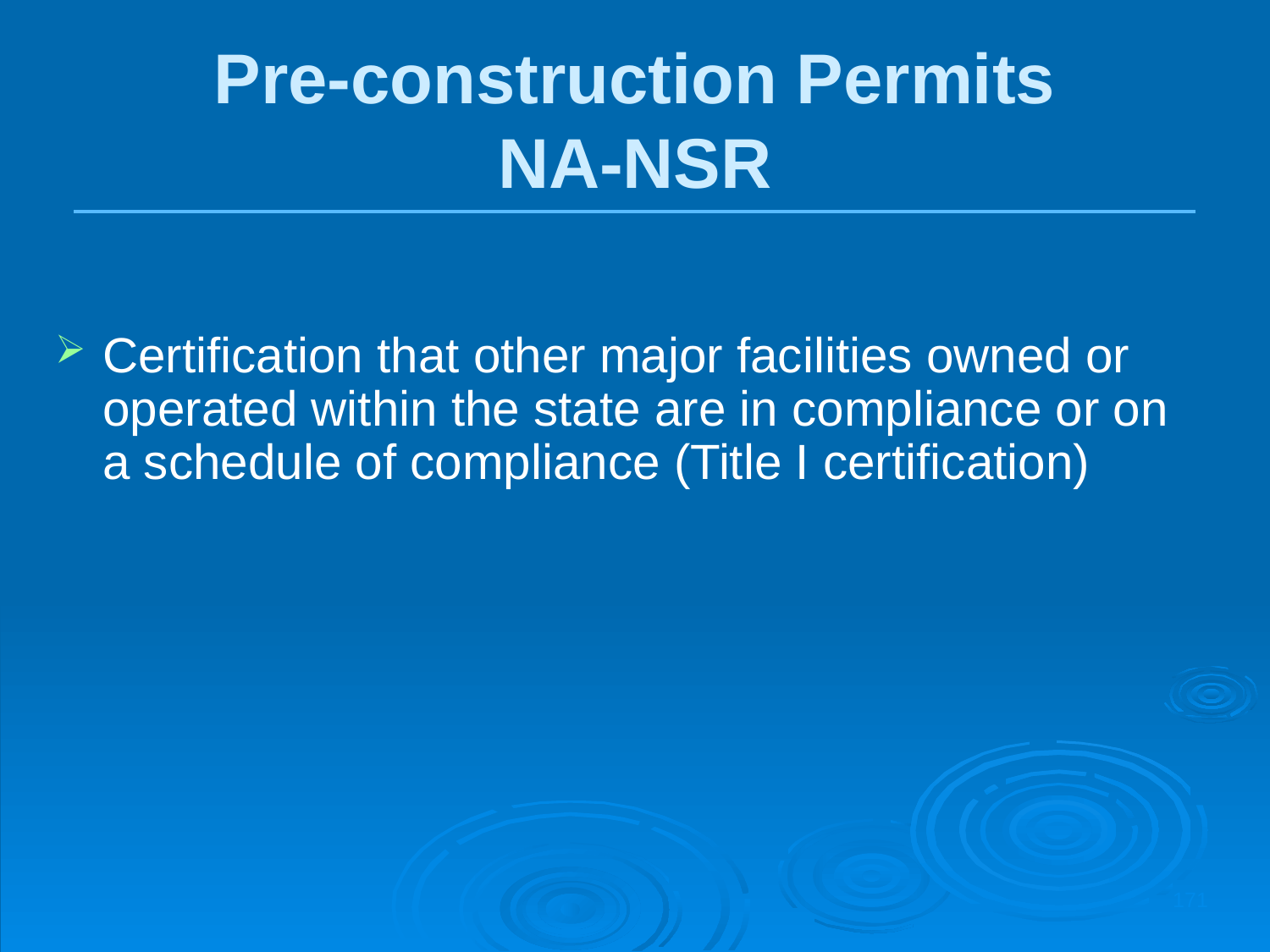

Pre-construction Permits
NA-NSR
Certification that other major facilities owned or operated within the state are in compliance or on a schedule of compliance (Title I certification)

171